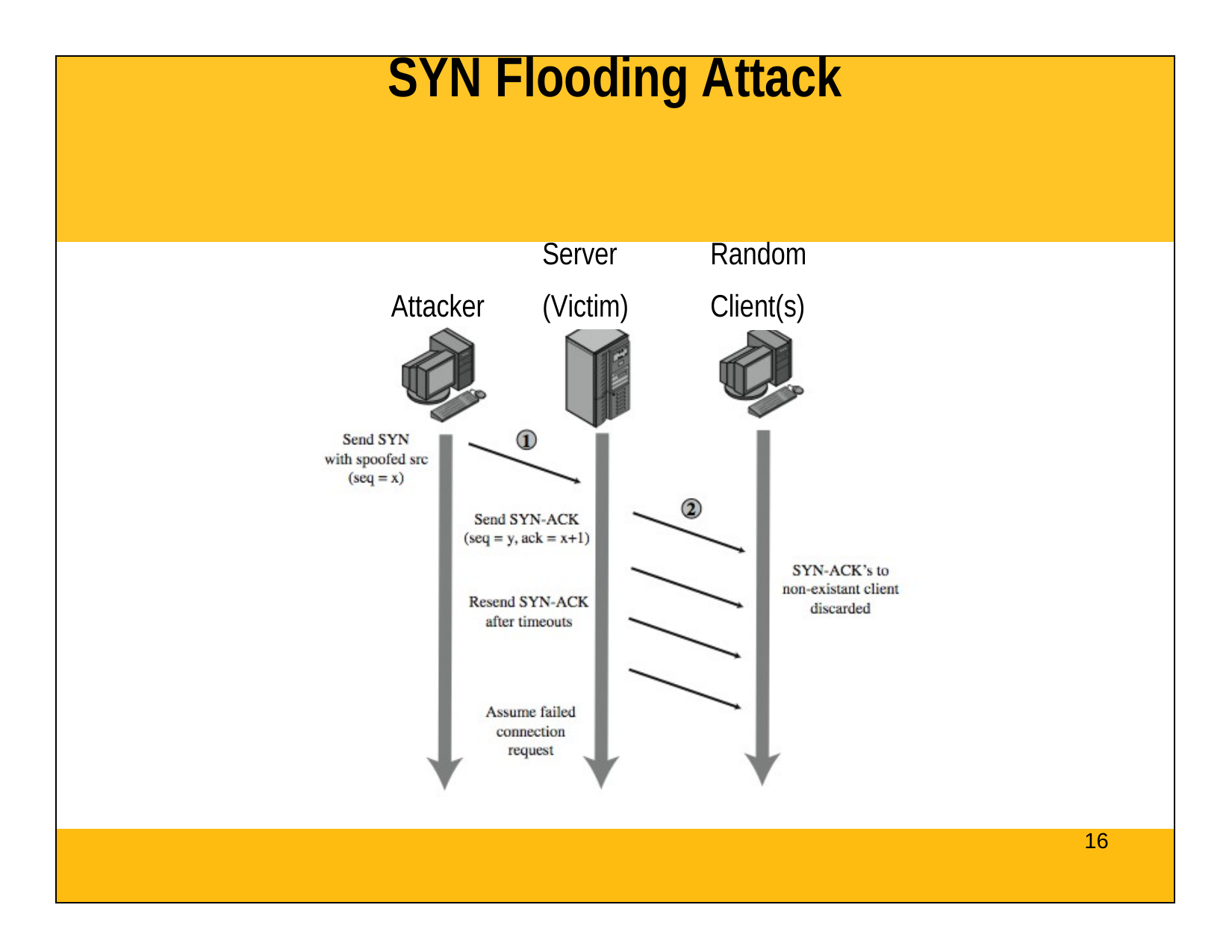

| SYN Flooding Attack |  |  |  |
| --- | --- | --- | --- |
|  | Server | Random |  |
| Attacker | (Victim) | Client(s) |  |
| 16 |  |  |  |